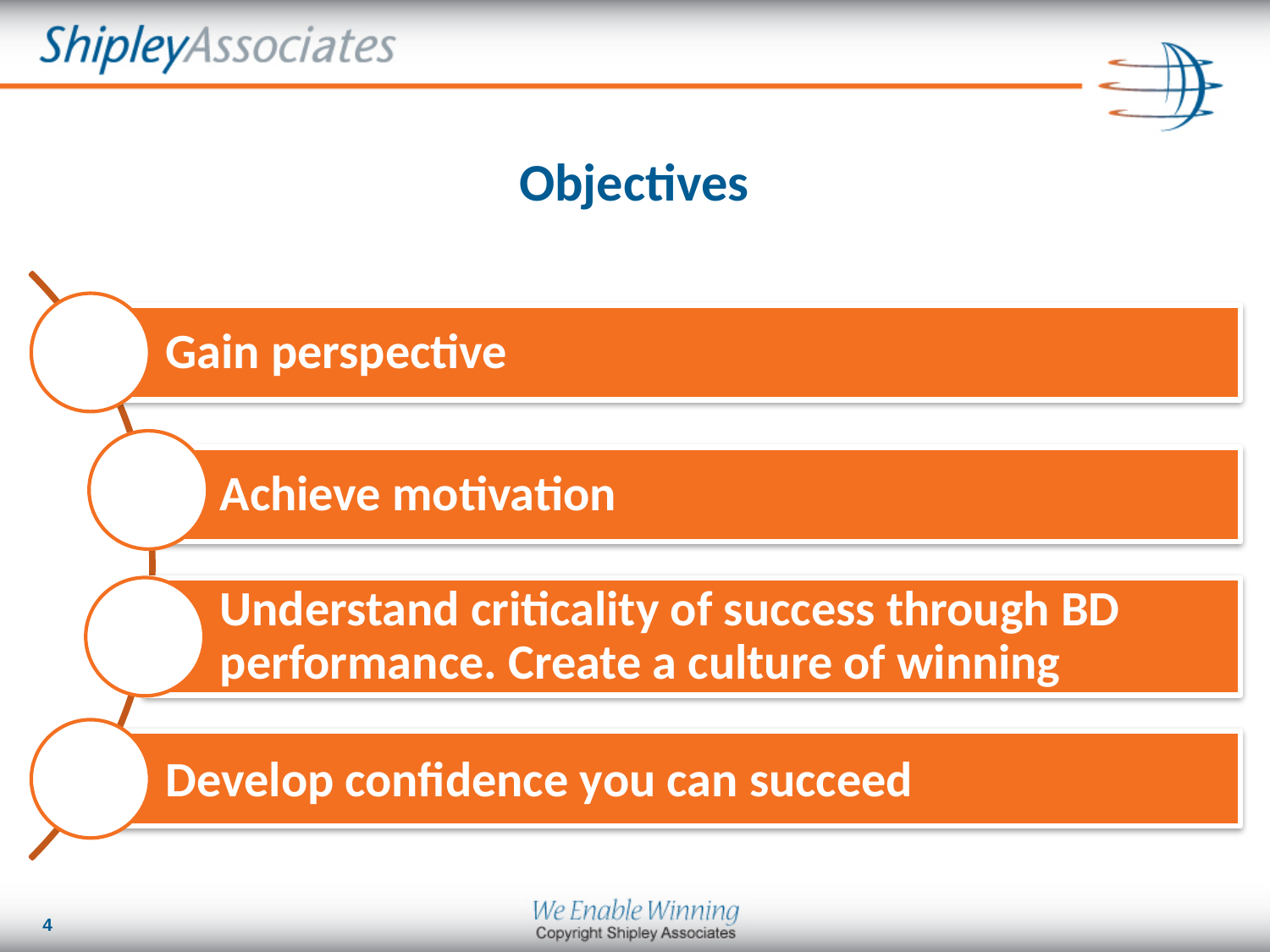

# Objectives

Gain perspective

Achieve motivation

Understand criticality of success through BD performance. Create a culture of winning

Develop confidence you can succeed

4